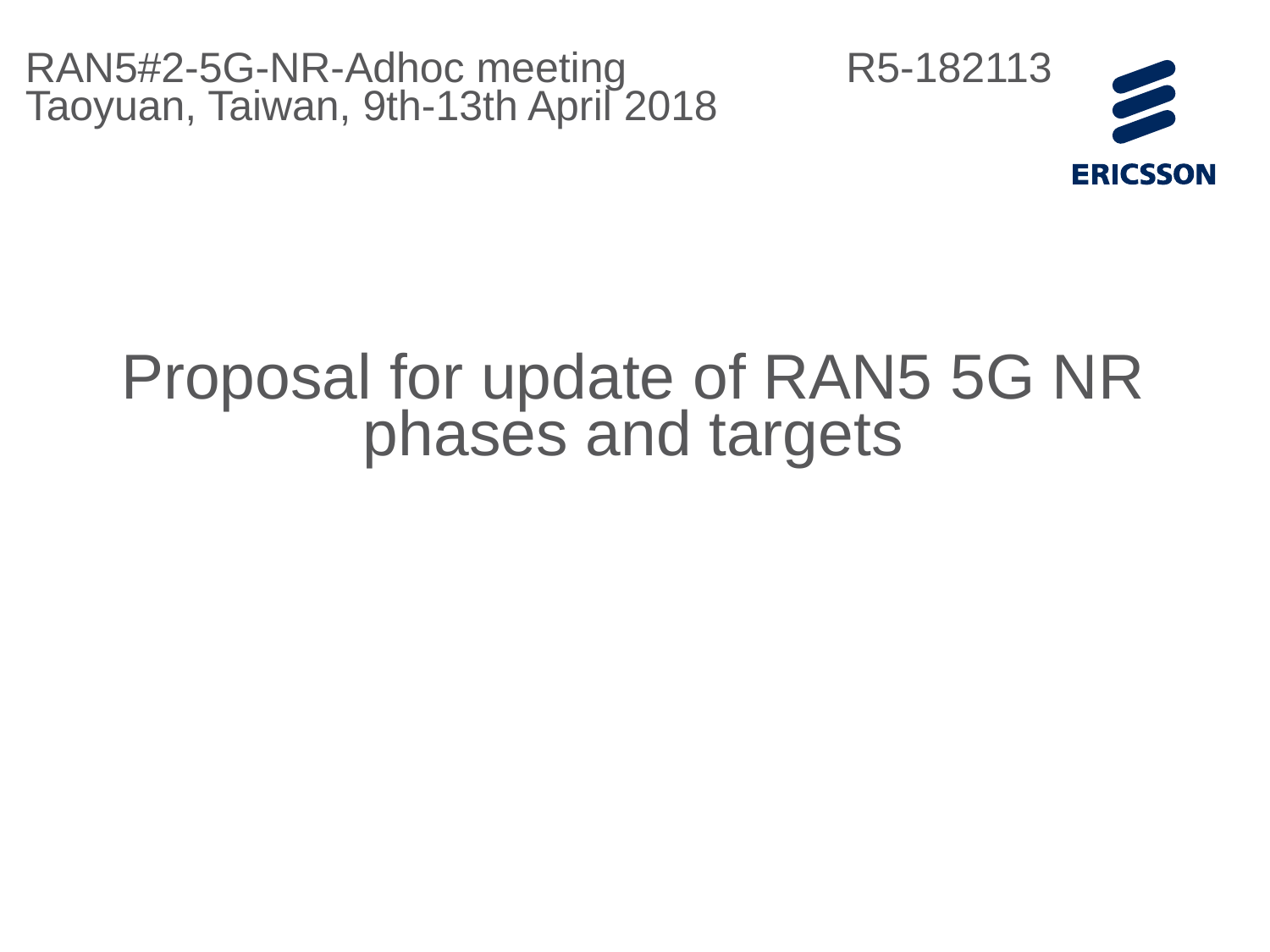

RAN5#2-5G-NR-Adhoc meeting 		     R5-182113
Taoyuan, Taiwan, 9th-13th April 2018

# Proposal for update of RAN5 5G NR phases and targets